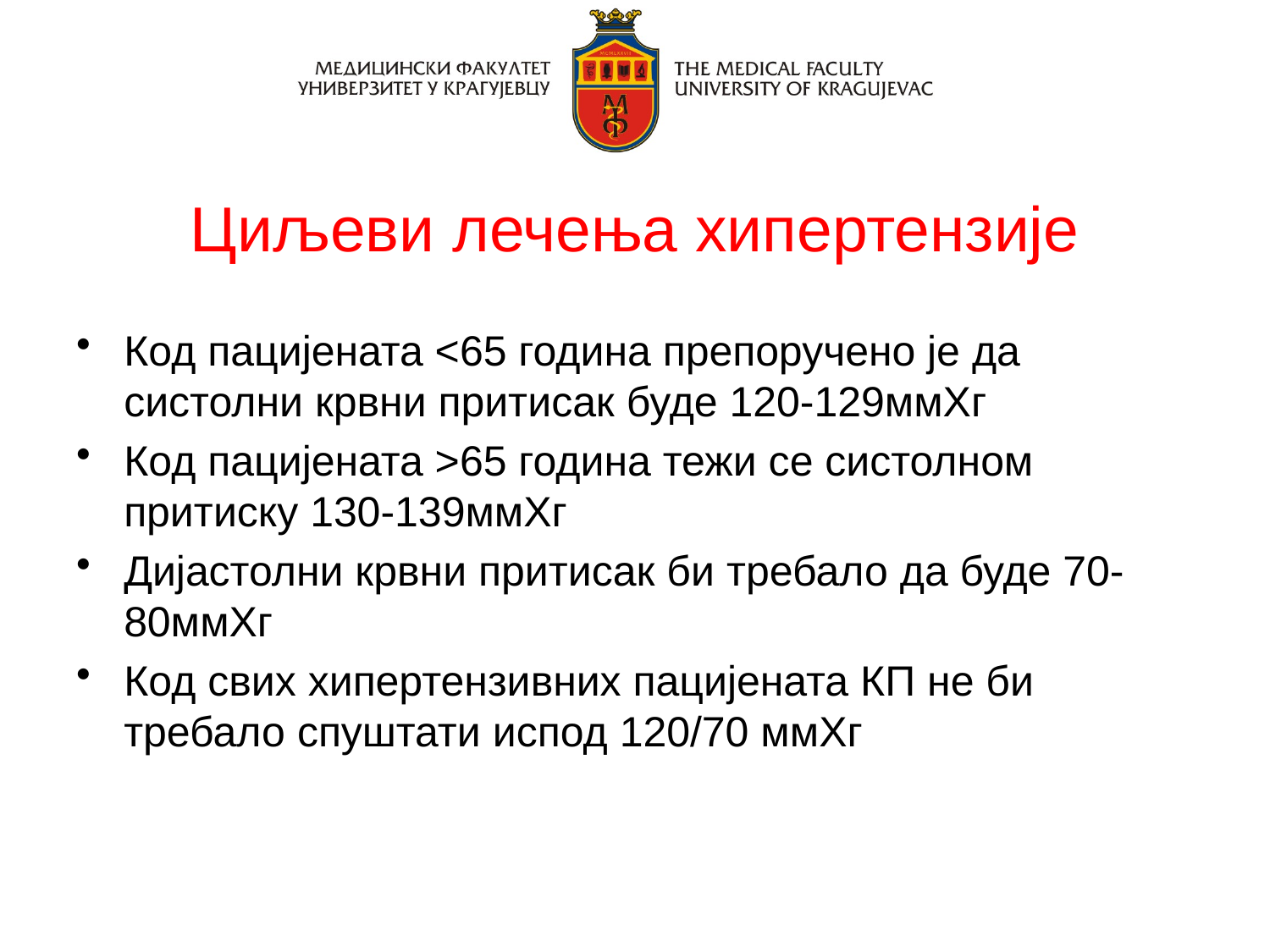

# Циљеви лечења хипертензије
Код пацијената <65 година препоручено је да систолни крвни притисак буде 120-129ммХг
Код пацијената >65 година тежи се систолном притиску 130-139ммХг
Дијастолни крвни притисак би требало да буде 70-80ммХг
Код свих хипертензивних пацијената КП не би требало спуштати испод 120/70 ммХг